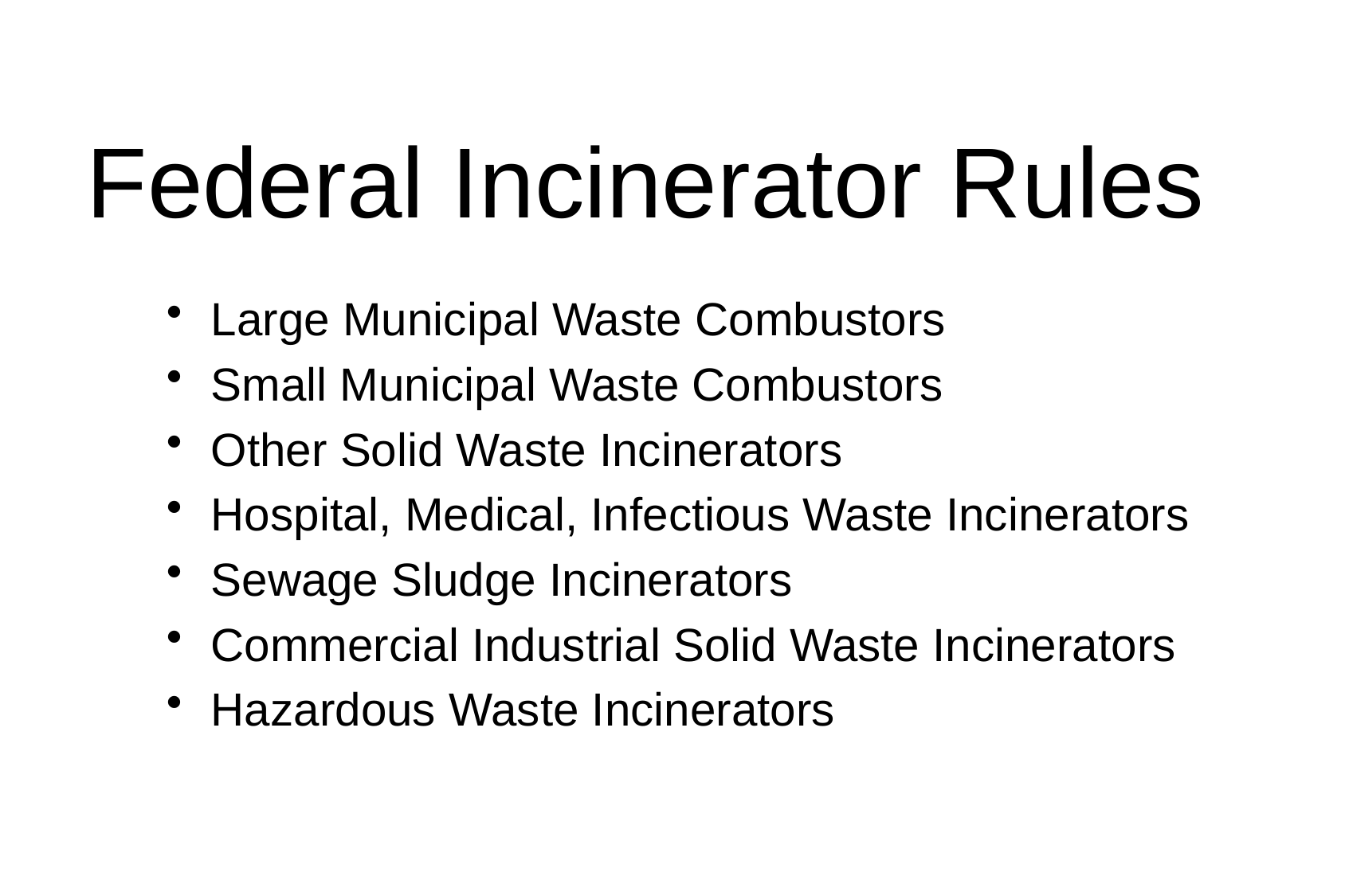

# Federal Incinerator Rules

Large Municipal Waste Combustors
Small Municipal Waste Combustors
Other Solid Waste Incinerators
Hospital, Medical, Infectious Waste Incinerators
Sewage Sludge Incinerators
Commercial Industrial Solid Waste Incinerators
Hazardous Waste Incinerators